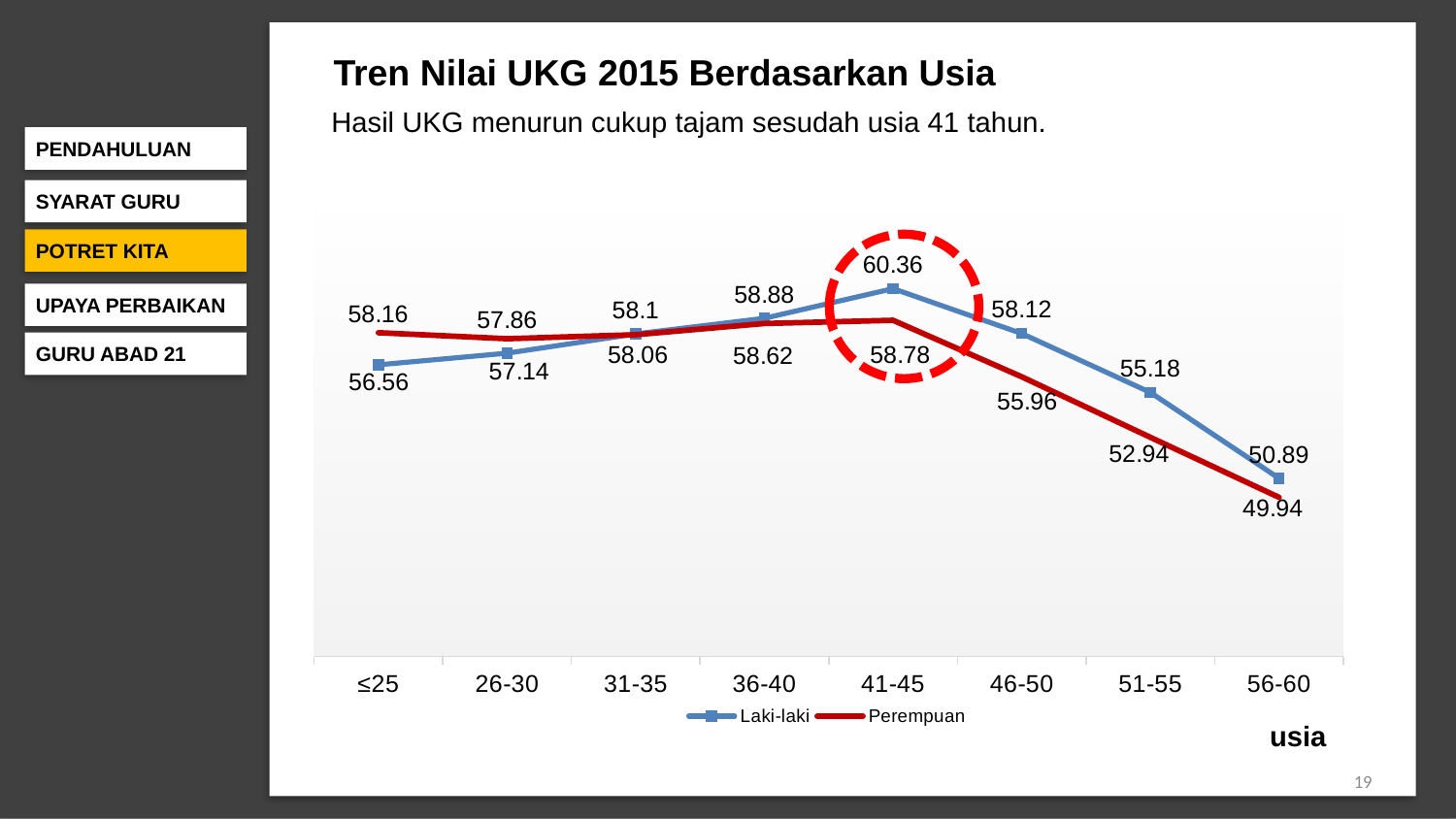

Tren Nilai UKG 2015 Berdasarkan Usia
Hasil UKG menurun cukup tajam sesudah usia 41 tahun.
PENDAHULUAN

### Chart

| Category | Laki-laki | Perempuan |
|---|---|---|
| ≤25 | 56.56 | 58.16000000000001 |
| 26-30 | 57.14 | 57.86 |
| 31-35 | 58.1 | 58.06 |
| 36-40 | 58.88 | 58.62000000000001 |
| 41-45 | 60.36 | 58.78 |
| 46-50 | 58.12000000000001 | 55.96 |
| 51-55 | 55.18 | 52.94 |
| 56-60 | 50.89 | 49.94 |
SYARAT GURU
POTRET KITA

UPAYA PERBAIKAN
GURU ABAD 21
usia
19